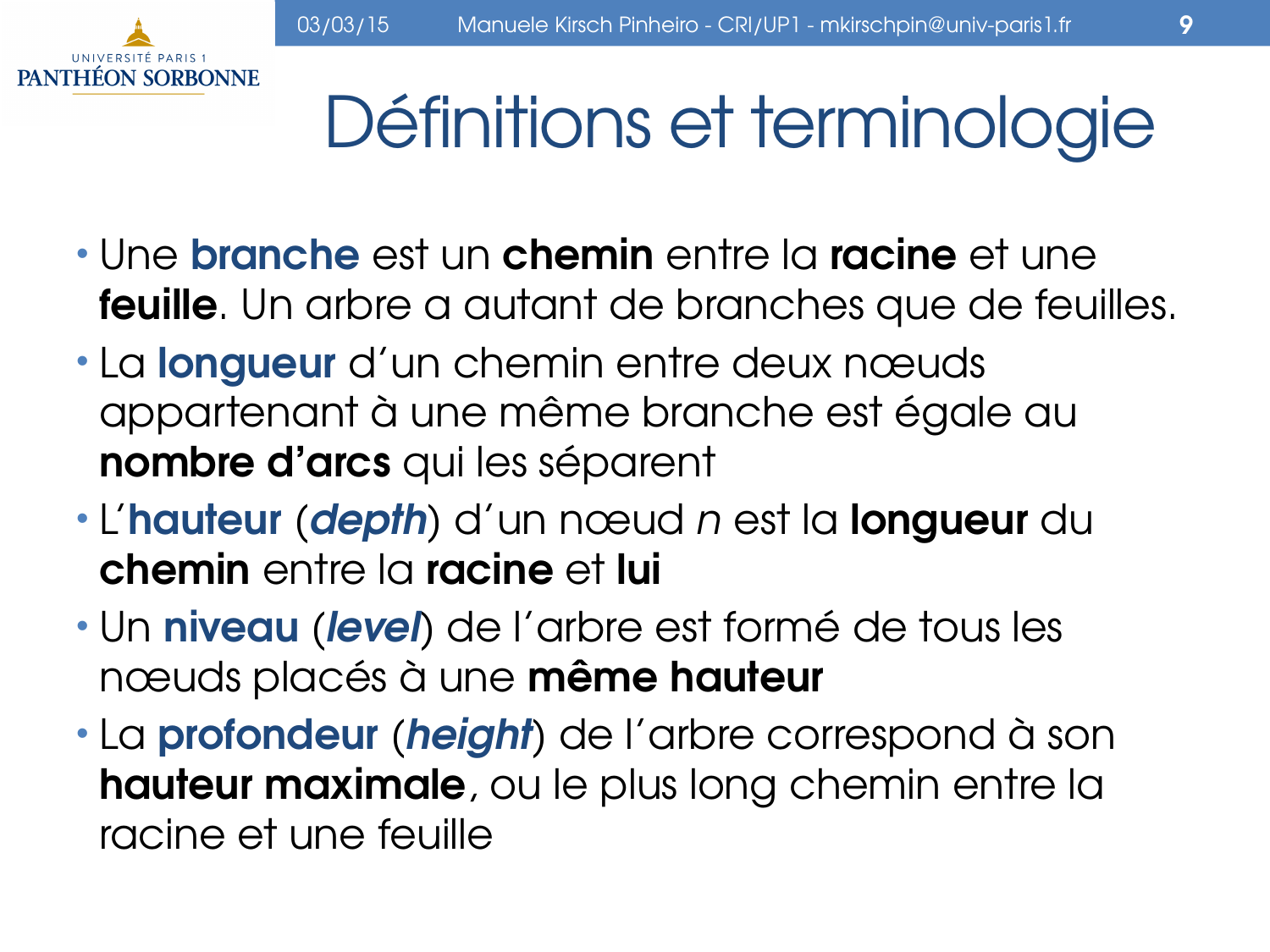

03/03/15
Manuele Kirsch Pinheiro - CRI/UP1 - mkirschpin@univ-paris1.fr
9
# Définitions et terminologie
Une branche est un chemin entre la racine et une feuille. Un arbre a autant de branches que de feuilles.
La longueur d’un chemin entre deux nœuds appartenant à une même branche est égale au nombre d’arcs qui les séparent
L’hauteur (depth) d’un nœud n est la longueur du chemin entre la racine et lui
Un niveau (level) de l’arbre est formé de tous les nœuds placés à une même hauteur
La profondeur (height) de l’arbre correspond à son hauteur maximale, ou le plus long chemin entre la racine et une feuille